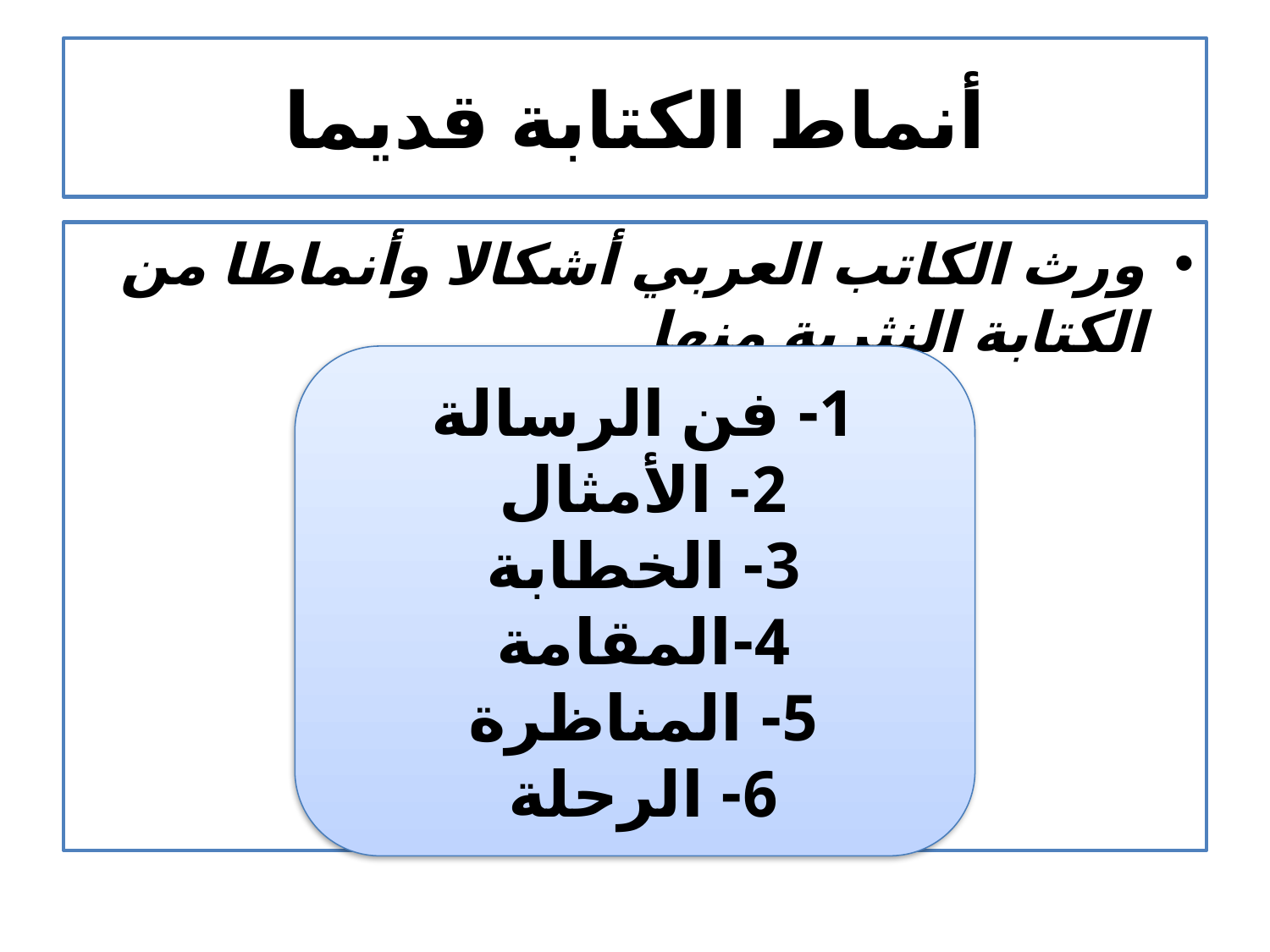

# أنماط الكتابة قديما
ورث الكاتب العربي أشكالا وأنماطا من الكتابة النثرية منها

1- فن الرسالة
2- الأمثال
3- الخطابة
4-المقامة
5- المناظرة
6- الرحلة